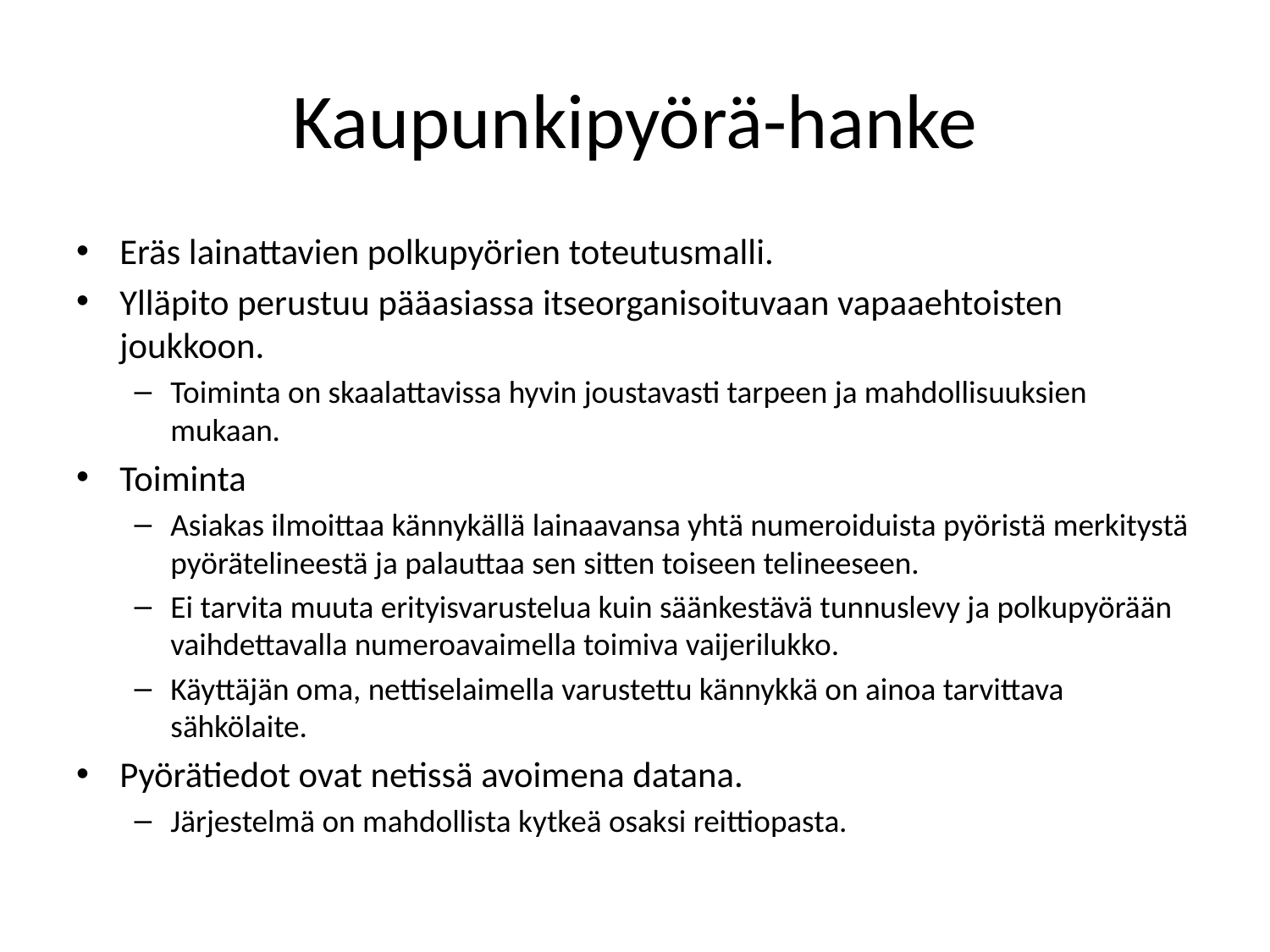

# Kaupunkipyörä-hanke
Eräs lainattavien polkupyörien toteutusmalli.
Ylläpito perustuu pääasiassa itseorganisoituvaan vapaaehtoisten joukkoon.
Toiminta on skaalattavissa hyvin joustavasti tarpeen ja mahdollisuuksien mukaan.
Toiminta
Asiakas ilmoittaa kännykällä lainaavansa yhtä numeroiduista pyöristä merkitystä pyörätelineestä ja palauttaa sen sitten toiseen telineeseen.
Ei tarvita muuta erityisvarustelua kuin säänkestävä tunnuslevy ja polkupyörään vaihdettavalla numeroavaimella toimiva vaijerilukko.
Käyttäjän oma, nettiselaimella varustettu kännykkä on ainoa tarvittava sähkölaite.
Pyörätiedot ovat netissä avoimena datana.
Järjestelmä on mahdollista kytkeä osaksi reittiopasta.